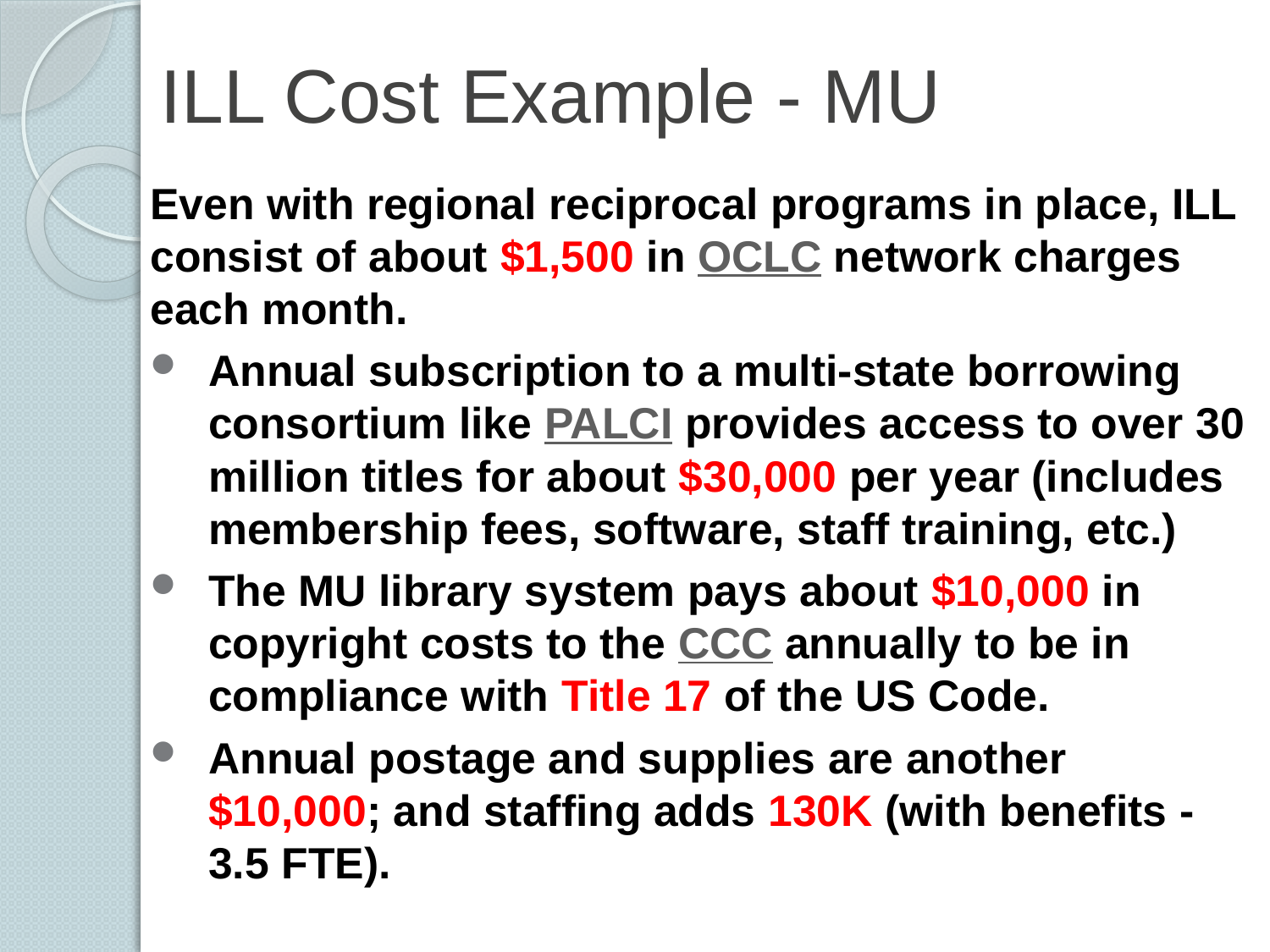

# ILL Cost Example - MU
Even with regional reciprocal programs in place, ILL consist of about $1,500 in OCLC network charges each month.
Annual subscription to a multi-state borrowing consortium like PALCI provides access to over 30 million titles for about $30,000 per year (includes membership fees, software, staff training, etc.)
The MU library system pays about $10,000 in copyright costs to the CCC annually to be in compliance with Title 17 of the US Code.
Annual postage and supplies are another $10,000; and staffing adds 130K (with benefits - 3.5 FTE).